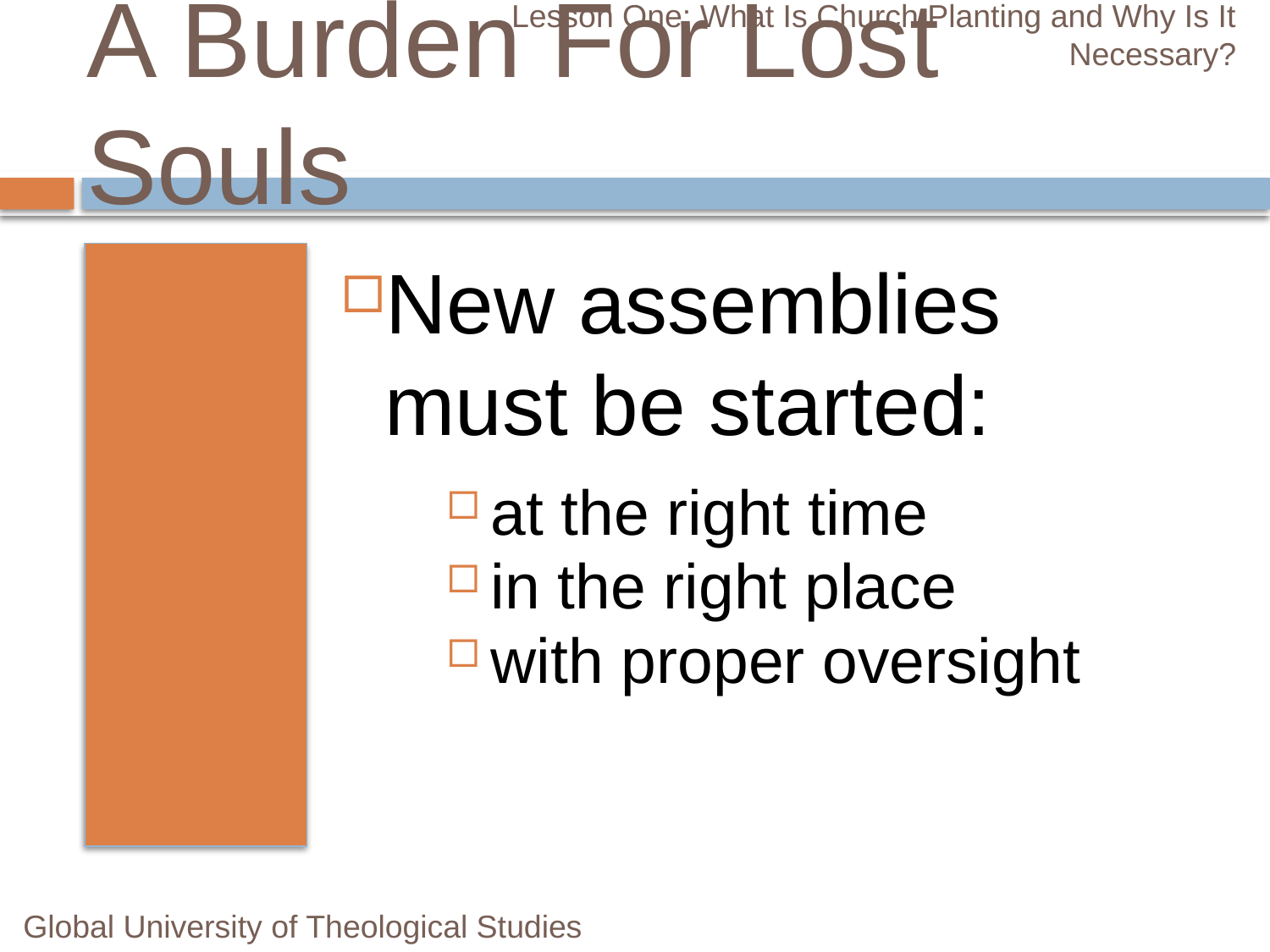

Lesson One: What Is Church Planting and Why Is It Necessary?
# A Burden For Lost Souls

New assemblies must be started:
at the right time
in the right place
with proper oversight
Global University of Theological Studies